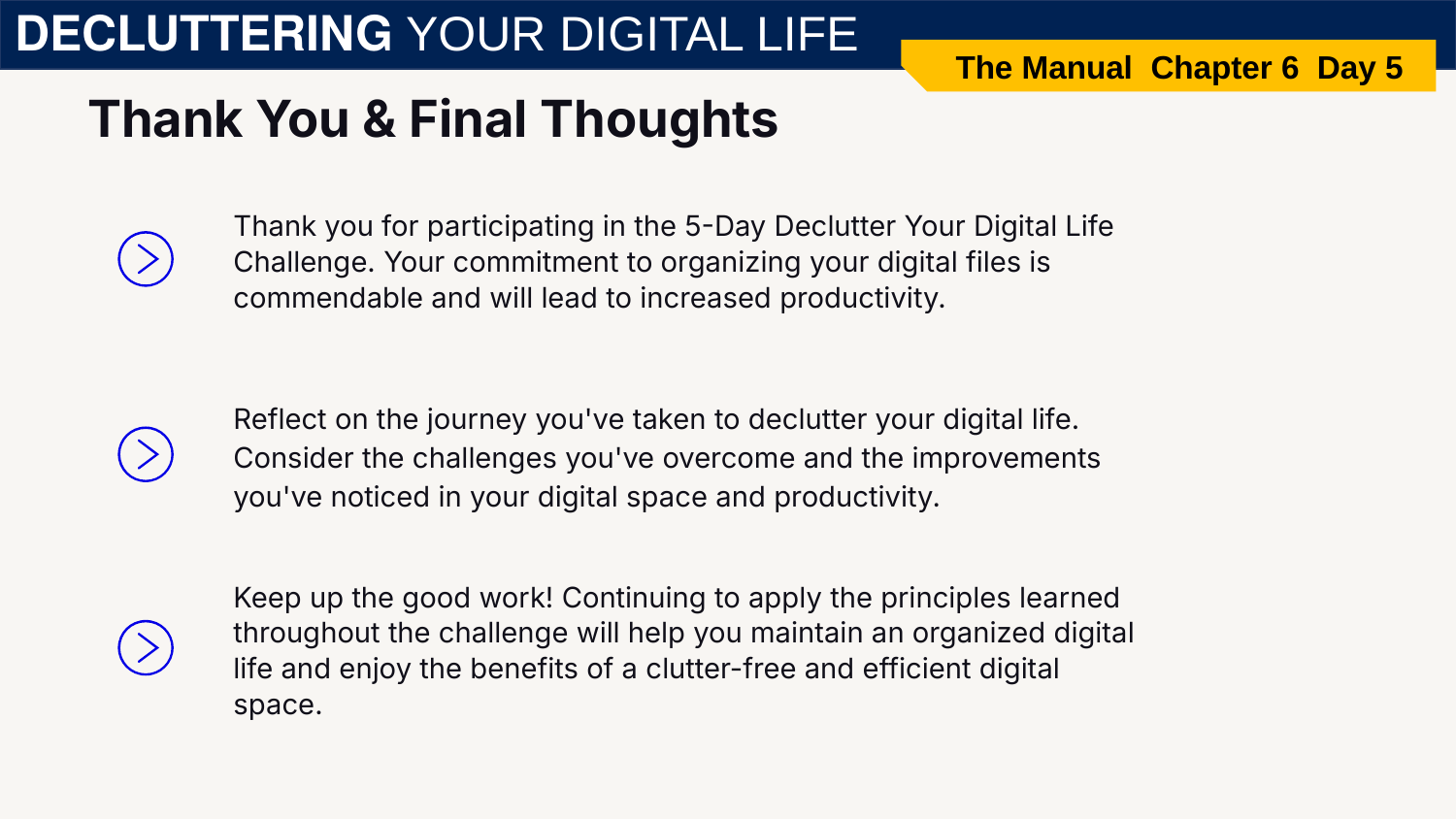

DECLUTTERING YOUR DIGITAL LIFE
The Manual  Chapter 6  Day 5

# Thank You & Final Thoughts
Thank you for participating in the 5-Day Declutter Your Digital Life Challenge. Your commitment to organizing your digital files is commendable and will lead to increased productivity.

Reflect on the journey you've taken to declutter your digital life. Consider the challenges you've overcome and the improvements you've noticed in your digital space and productivity.

Keep up the good work! Continuing to apply the principles learned throughout the challenge will help you maintain an organized digital life and enjoy the benefits of a clutter-free and efficient digital space.